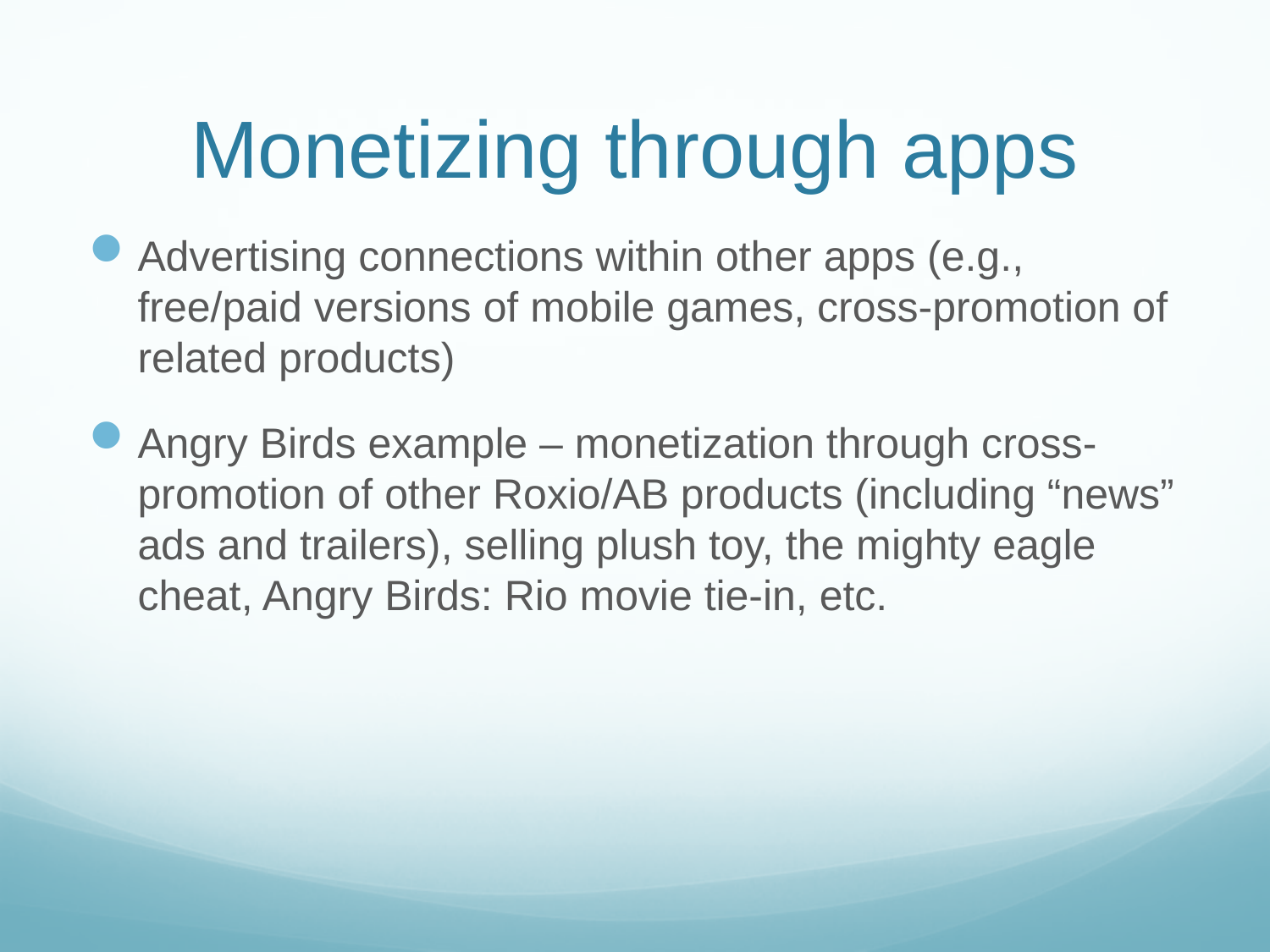

# Monetizing through apps
Advertising connections within other apps (e.g., free/paid versions of mobile games, cross-promotion of related products)
Angry Birds example – monetization through cross-promotion of other Roxio/AB products (including “news” ads and trailers), selling plush toy, the mighty eagle cheat, Angry Birds: Rio movie tie-in, etc.